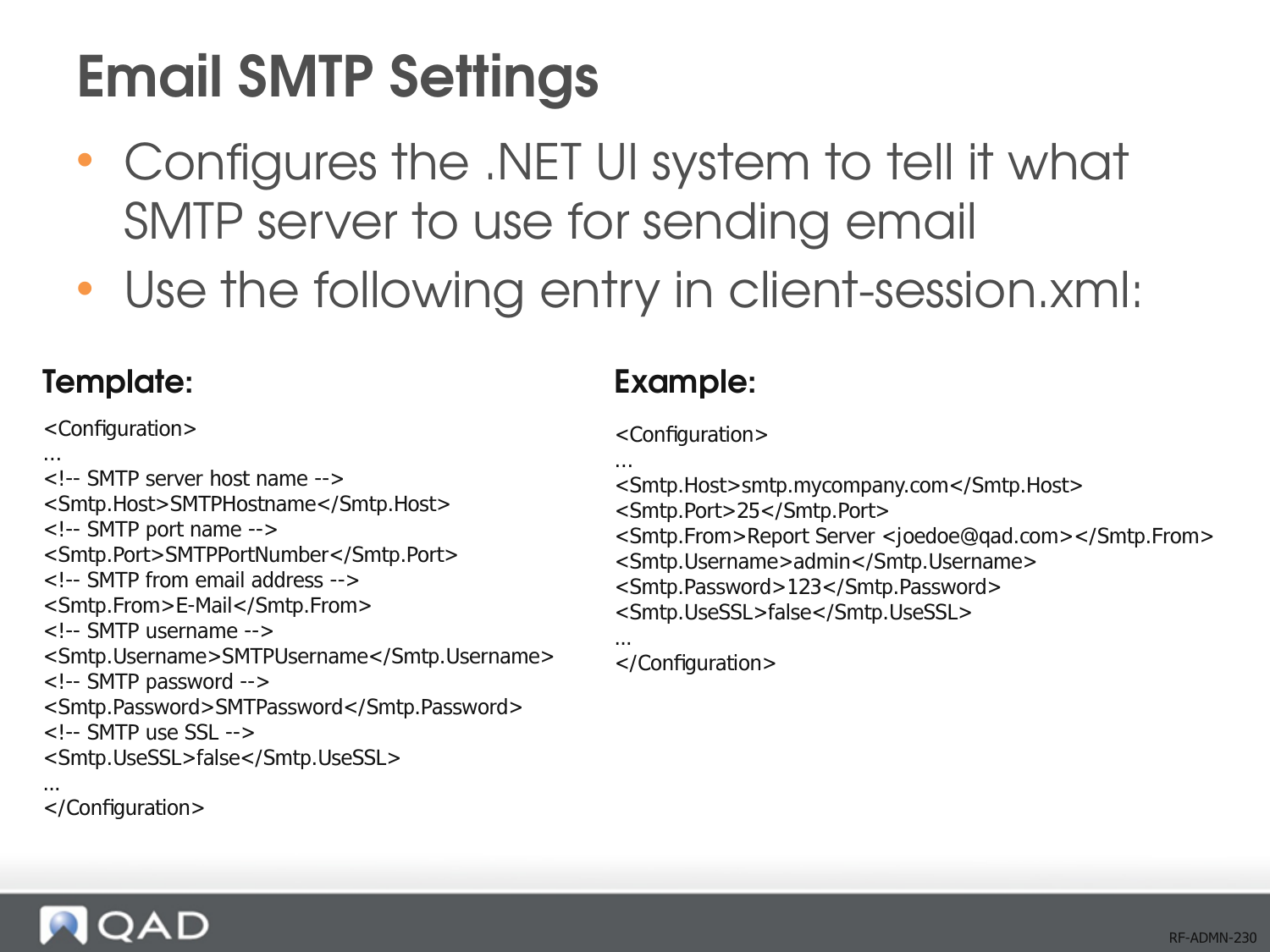

# Email SMTP Settings
Configures the .NET UI system to tell it what SMTP server to use for sending email
Use the following entry in client-session.xml:
Template:
Example:
<Configuration>
...
<!-- SMTP server host name -->
<Smtp.Host>SMTPHostname</Smtp.Host>
<!-- SMTP port name -->
<Smtp.Port>SMTPPortNumber</Smtp.Port>
<!-- SMTP from email address -->
<Smtp.From>E-Mail</Smtp.From>
<!-- SMTP username -->
<Smtp.Username>SMTPUsername</Smtp.Username>
<!-- SMTP password -->
<Smtp.Password>SMTPassword</Smtp.Password>
<!-- SMTP use SSL -->
<Smtp.UseSSL>false</Smtp.UseSSL>
…
</Configuration>
<Configuration>
...
<Smtp.Host>smtp.mycompany.com</Smtp.Host>
<Smtp.Port>25</Smtp.Port>
<Smtp.From>Report Server <joedoe@qad.com></Smtp.From>
<Smtp.Username>admin</Smtp.Username>
<Smtp.Password>123</Smtp.Password>
<Smtp.UseSSL>false</Smtp.UseSSL>
…
</Configuration>
RF-ADMN-230